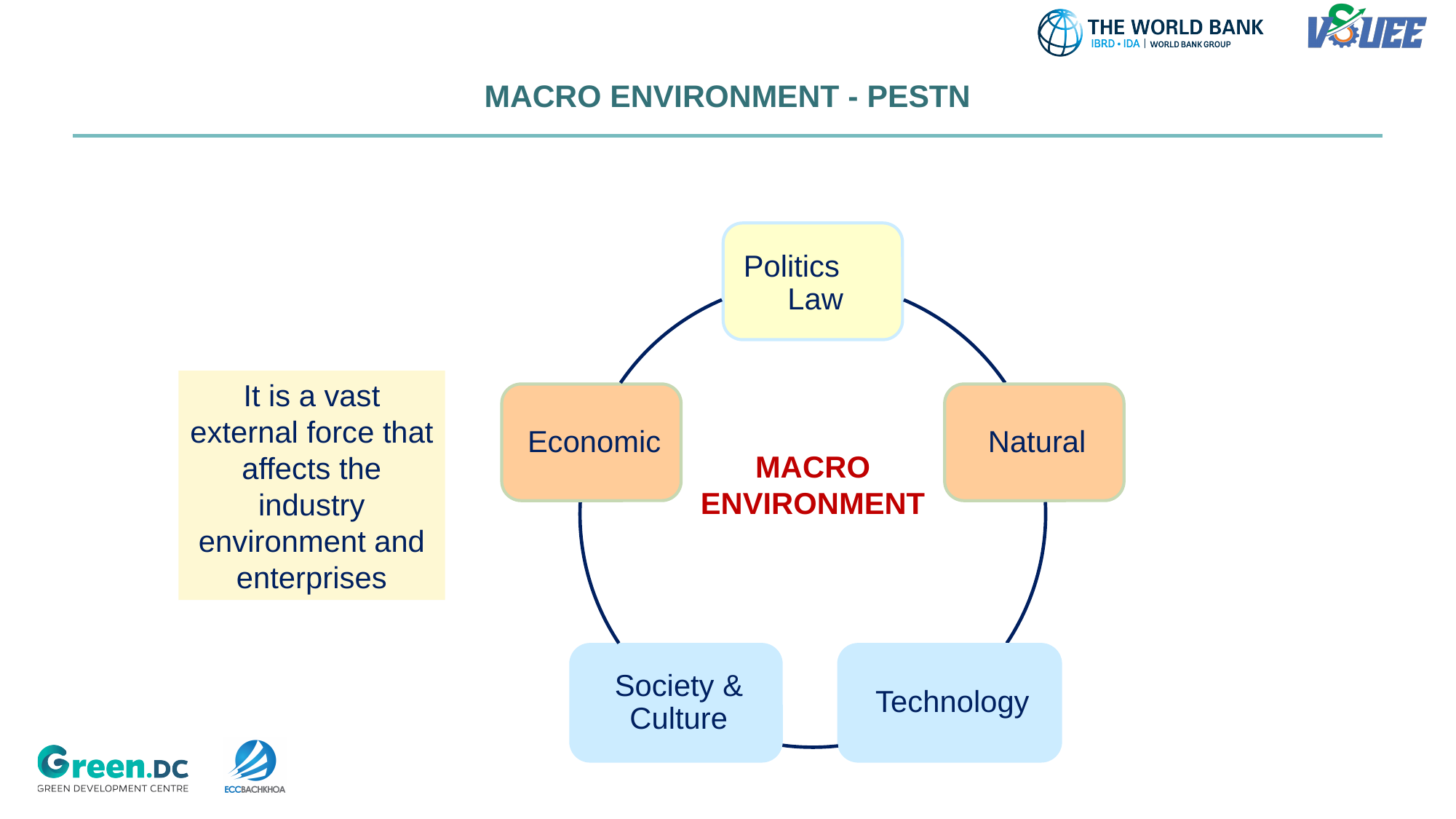

# MACRO ENVIRONMENT - PESTN
Politics
Law
Natural
Technology
Society & Culture
Economic
It is a vast external force that affects the industry environment and enterprises
MACRO ENVIRONMENT